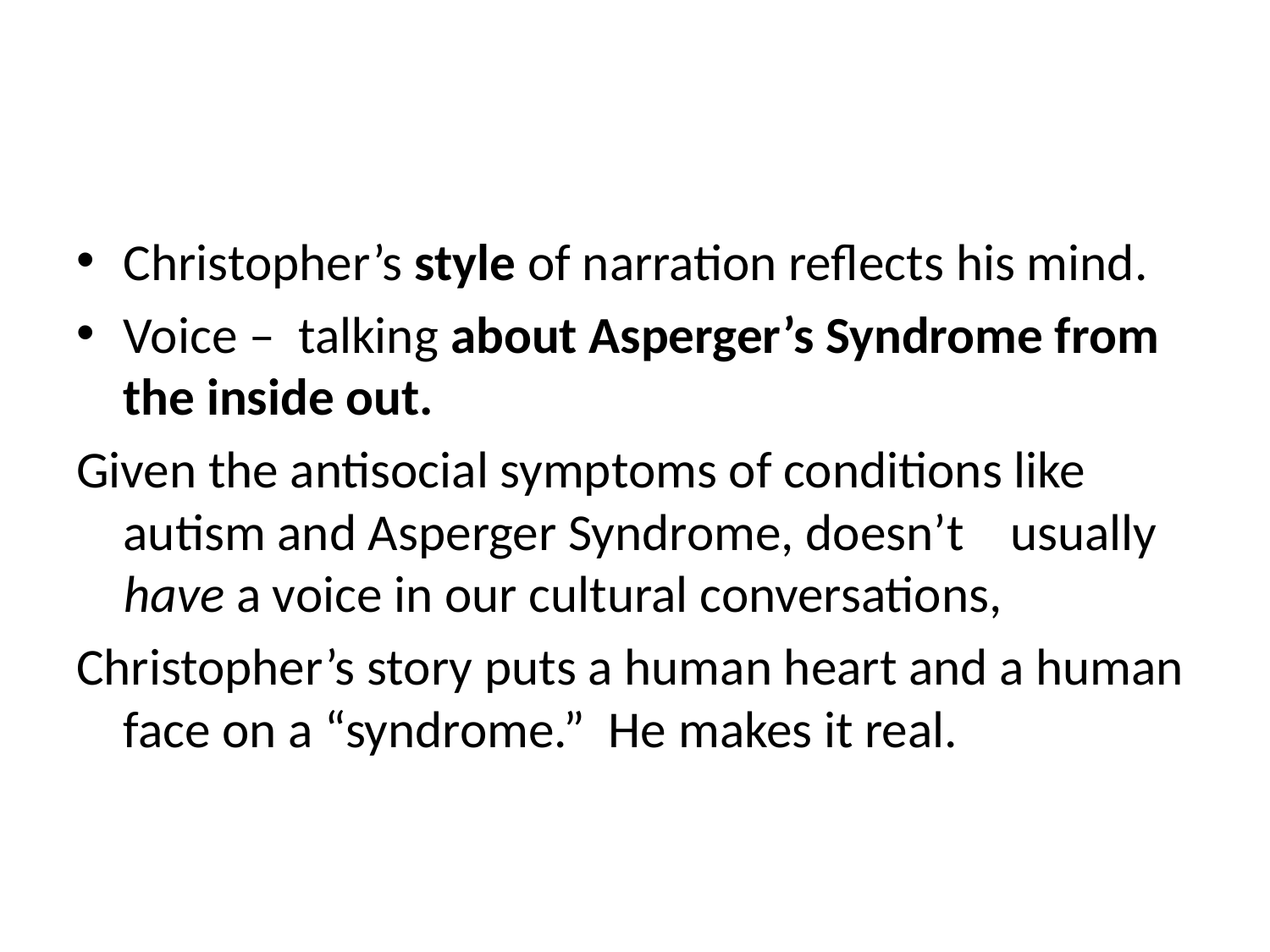

#
Christopher’s style of narration reflects his mind.
Voice –  talking about Asperger’s Syndrome from the inside out.
Given the antisocial symptoms of conditions like autism and Asperger Syndrome, doesn’t    usually have a voice in our cultural conversations,
Christopher’s story puts a human heart and a human face on a “syndrome.”  He makes it real.